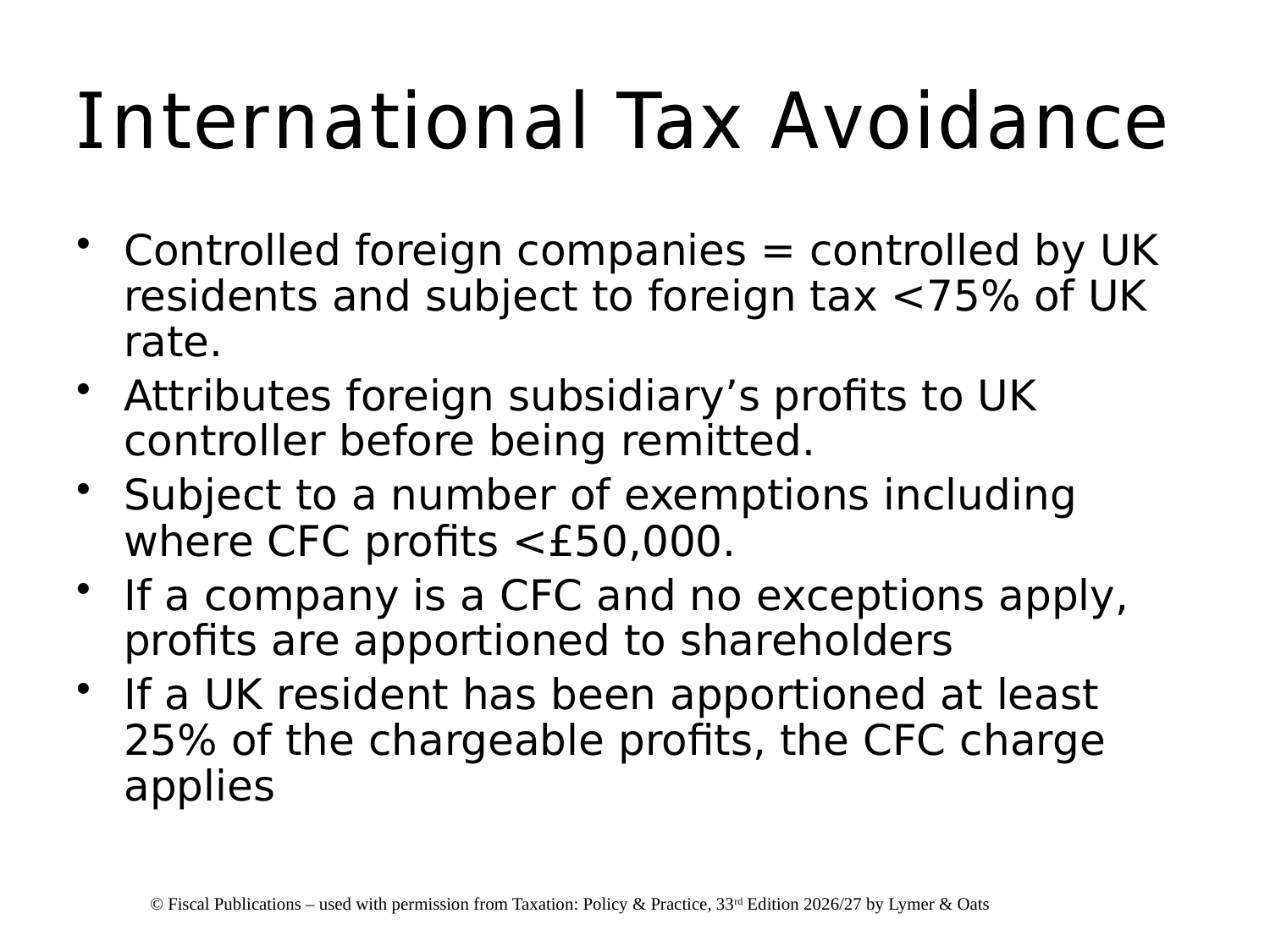

# International Tax Avoidance
Controlled foreign companies = controlled by UK residents and subject to foreign tax <75% of UK rate.
Attributes foreign subsidiary’s profits to UK controller before being remitted.
Subject to a number of exemptions including where CFC profits <£50,000.
If a company is a CFC and no exceptions apply, profits are apportioned to shareholders
If a UK resident has been apportioned at least 25% of the chargeable profits, the CFC charge applies